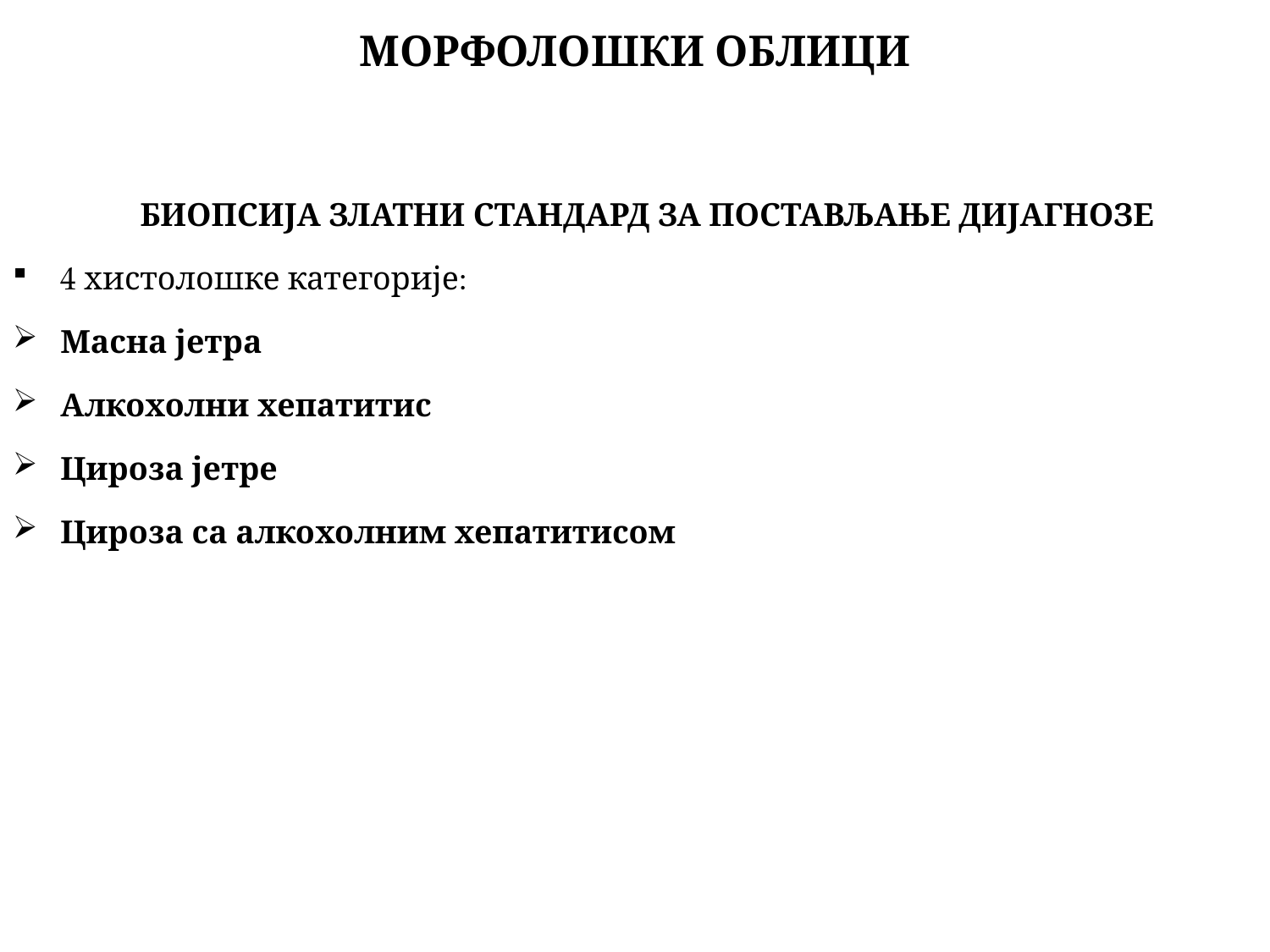

# МОРФОЛОШКИ ОБЛИЦИ
БИОПСИЈА ЗЛАТНИ СТАНДАРД ЗА ПОСТАВЉАЊЕ ДИЈАГНОЗЕ
4 хистолошке категорије:
Масна јетра
Алкохолни хепатитис
Цироза јетре
Цироза са алкохолним хепатитисом